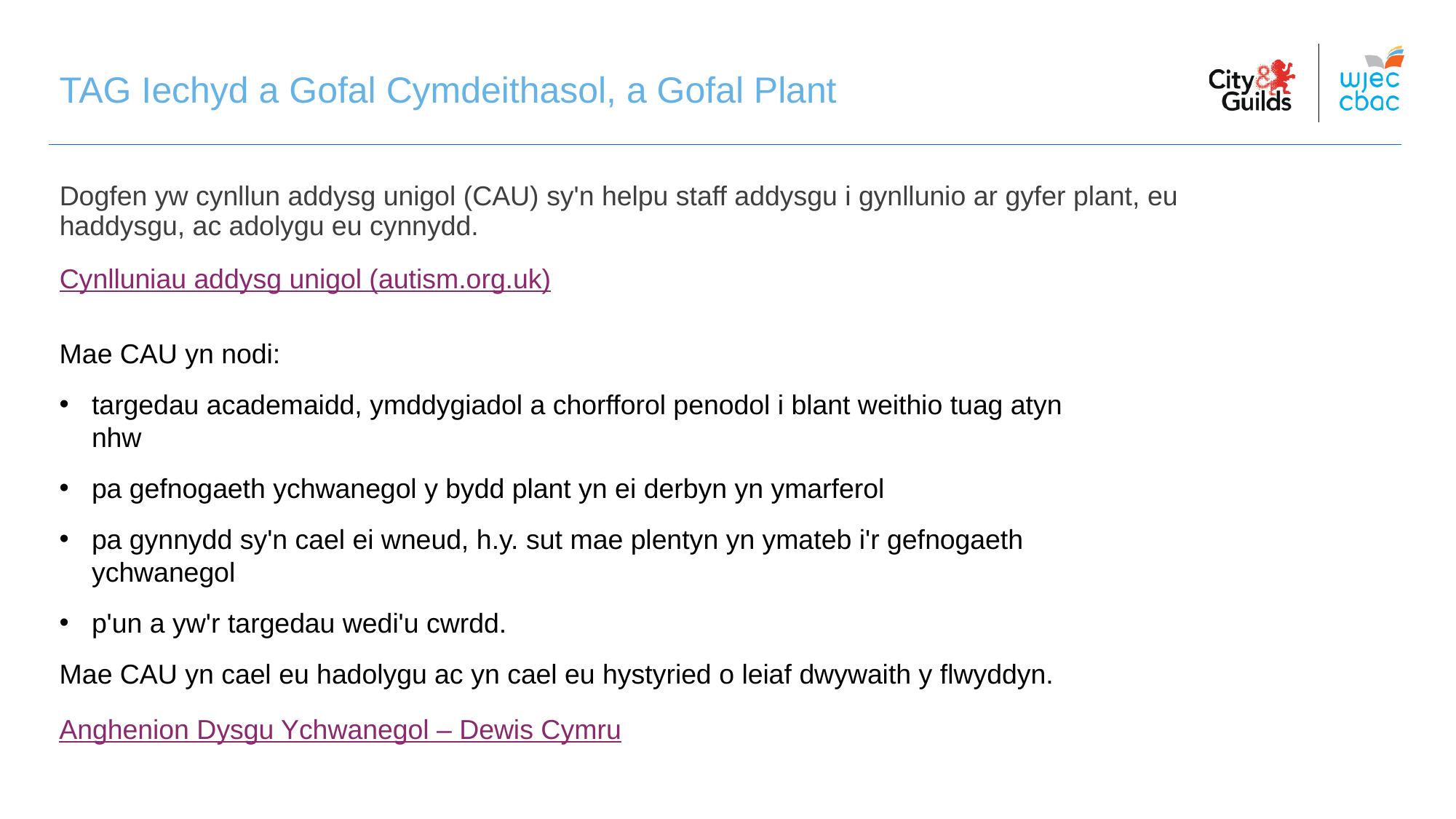

# TAG Iechyd a Gofal Cymdeithasol, a Gofal Plant
Dogfen yw cynllun addysg unigol (CAU) sy'n helpu staff addysgu i gynllunio ar gyfer plant, eu haddysgu, ac adolygu eu cynnydd.
Cynlluniau addysg unigol (autism.org.uk)
Mae CAU yn nodi:
targedau academaidd, ymddygiadol a chorfforol penodol i blant weithio tuag atyn nhw
pa gefnogaeth ychwanegol y bydd plant yn ei derbyn yn ymarferol
pa gynnydd sy'n cael ei wneud, h.y. sut mae plentyn yn ymateb i'r gefnogaeth ychwanegol
p'un a yw'r targedau wedi'u cwrdd.
Mae CAU yn cael eu hadolygu ac yn cael eu hystyried o leiaf dwywaith y flwyddyn.
Anghenion Dysgu Ychwanegol – Dewis Cymru